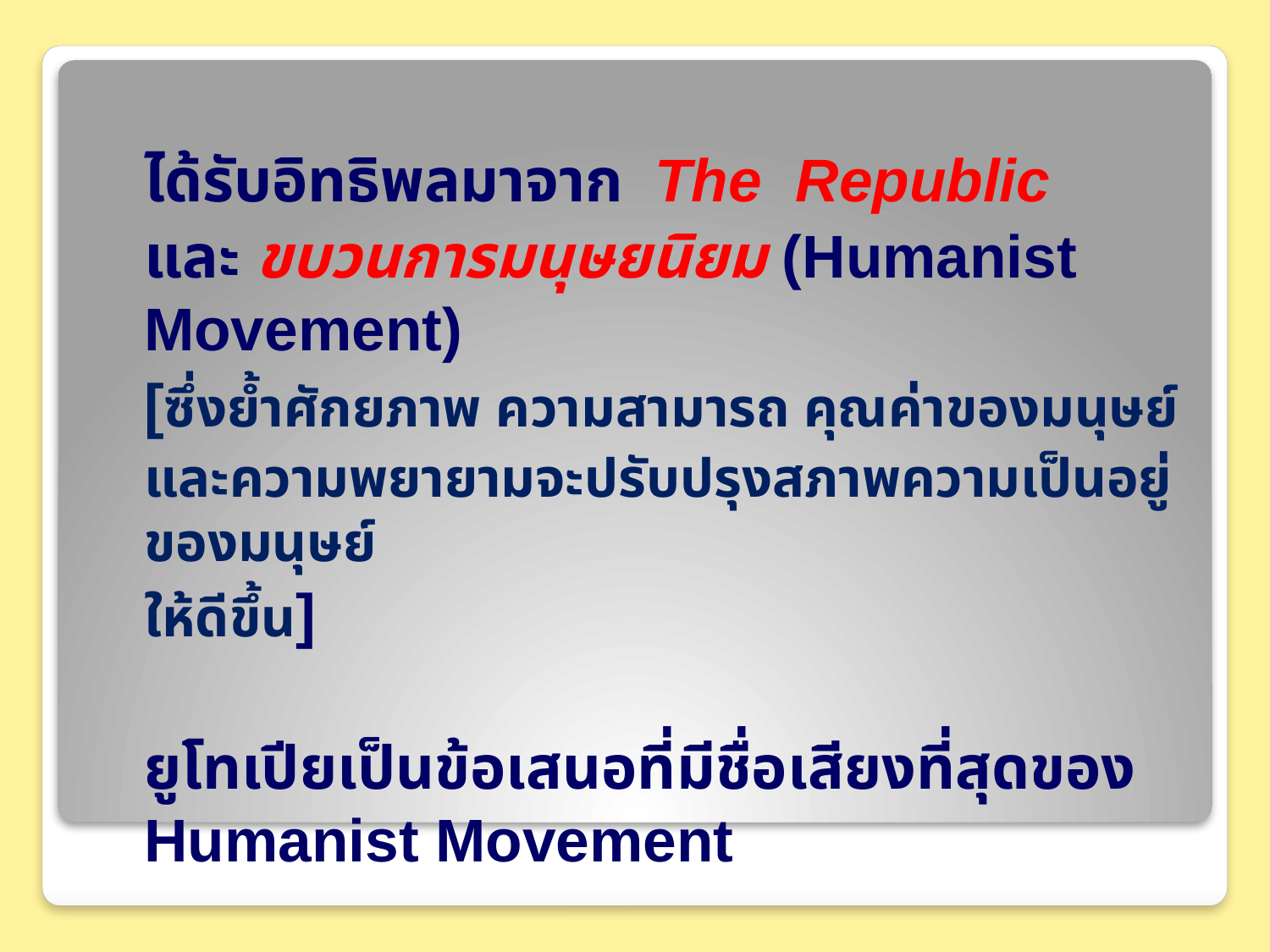

ได้รับอิทธิพลมาจาก  The  Republic
และ ขบวนการมนุษยนิยม (Humanist Movement)
[ซึ่งย้ำศักยภาพ ความสามารถ คุณค่าของมนุษย์
และความพยายามจะปรับปรุงสภาพความเป็นอยู่ของมนุษย์
ให้ดีขึ้น]

ยูโทเปียเป็นข้อเสนอที่มีชื่อเสียงที่สุดของ Humanist Movement